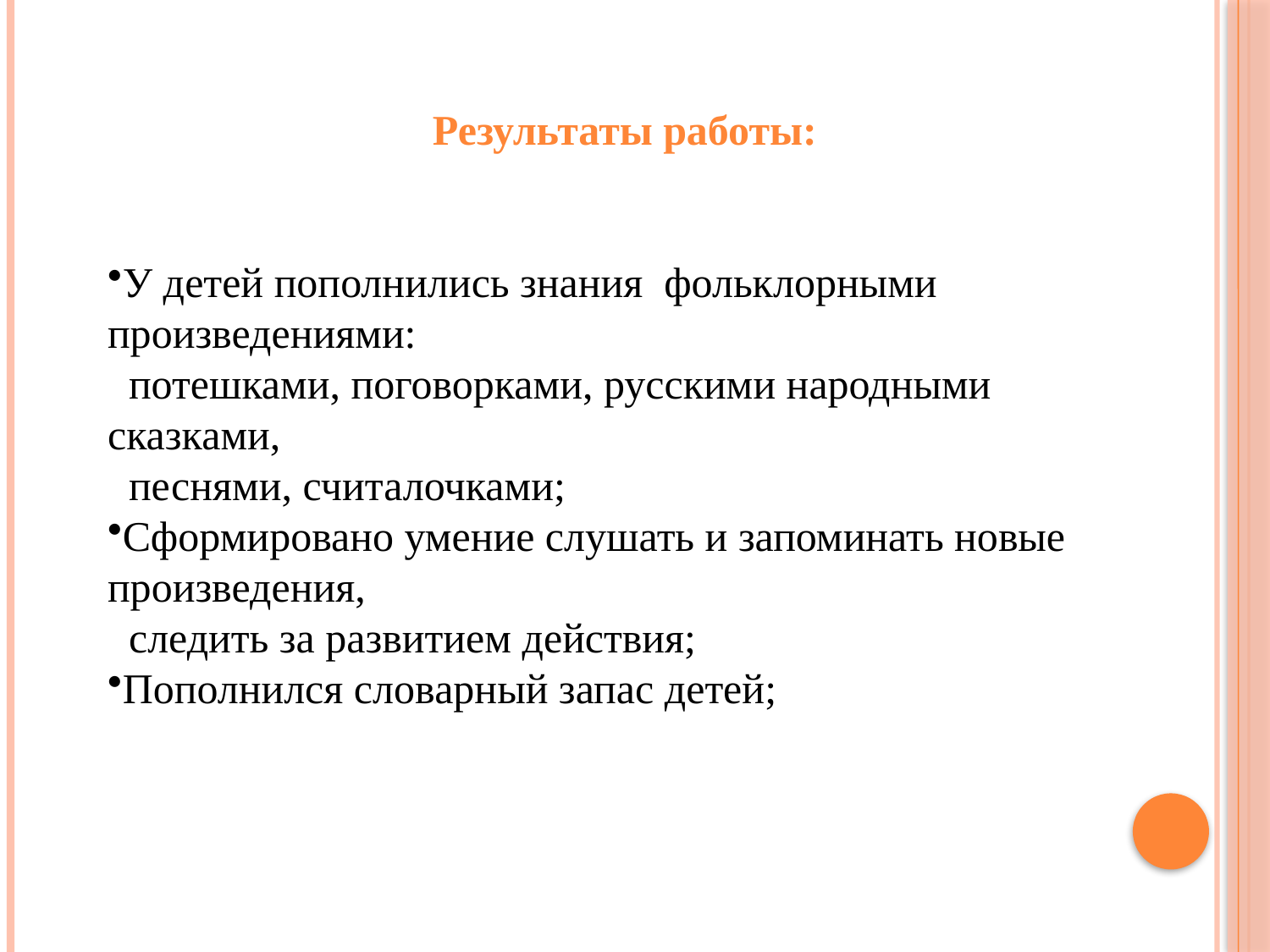

Результаты работы:

У детей пополнились знания  фольклорными произведениями:
  потешками, поговорками, русскими народными сказками,
  песнями, считалочками;
Сформировано умение слушать и запоминать новые произведения,
  следить за развитием действия;
Пополнился словарный запас детей;